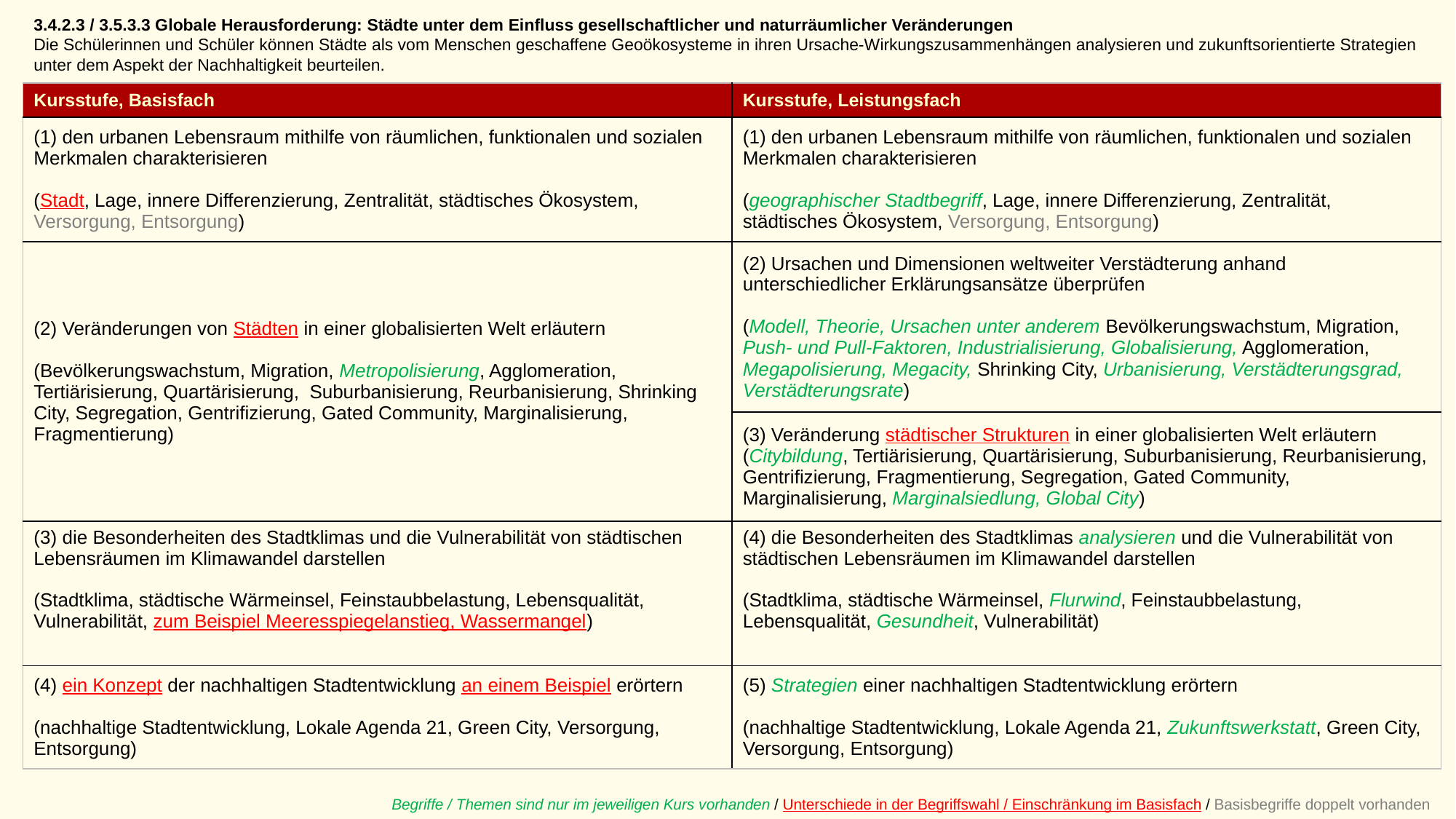

3.4.2.3 / 3.5.3.3 Globale Herausforderung: Städte unter dem Einfluss gesellschaftlicher und naturräumlicher Veränderungen
Die Schülerinnen und Schüler können Städte als vom Menschen geschaffene Geoökosysteme in ihren Ursache-Wirkungszusammenhängen analysieren und zukunftsorientierte Strategien unter dem Aspekt der Nachhaltigkeit beurteilen.
| Kursstufe, Basisfach | Kursstufe, Leistungsfach |
| --- | --- |
| (1) den urbanen Lebensraum mithilfe von räumlichen, funktionalen und sozialen Merkmalen charakterisieren (Stadt, Lage, innere Differenzierung, Zentralität, städtisches Ökosystem, Versorgung, Entsorgung) | (1) den urbanen Lebensraum mithilfe von räumlichen, funktionalen und sozialen Merkmalen charakterisieren (geographischer Stadtbegriff, Lage, innere Differenzierung, Zentralität, städtisches Ökosystem, Versorgung, Entsorgung) |
| (2) Veränderungen von Städten in einer globalisierten Welt erläutern (Bevölkerungswachstum, Migration, Metropolisierung, Agglomeration, Tertiärisierung, Quartärisierung, Suburbanisierung, Reurbanisierung, Shrinking City, Segregation, Gentrifizierung, Gated Community, Marginalisierung, Fragmentierung) | (2) Ursachen und Dimensionen weltweiter Verstädterung anhand unterschiedlicher Erklärungsansätze überprüfen (Modell, Theorie, Ursachen unter anderem Bevölkerungswachstum, Migration, Push- und Pull-Faktoren, Industrialisierung, Globalisierung, Agglomeration, Megapolisierung, Megacity, Shrinking City, Urbanisierung, Verstädterungsgrad, Verstädterungsrate) |
|  | (3) Veränderung städtischer Strukturen in einer globalisierten Welt erläutern (Citybildung, Tertiärisierung, Quartärisierung, Suburbanisierung, Reurbanisierung, Gentrifizierung, Fragmentierung, Segregation, Gated Community, Marginalisierung, Marginalsiedlung, Global City) |
| (3) die Besonderheiten des Stadtklimas und die Vulnerabilität von städtischen Lebensräumen im Klimawandel darstellen (Stadtklima, städtische Wärmeinsel, Feinstaubbelastung, Lebensqualität, Vulnerabilität, zum Beispiel Meeresspiegelanstieg, Wassermangel) | (4) die Besonderheiten des Stadtklimas analysieren und die Vulnerabilität von städtischen Lebensräumen im Klimawandel darstellen (Stadtklima, städtische Wärmeinsel, Flurwind, Feinstaubbelastung, Lebensqualität, Gesundheit, Vulnerabilität) |
| (4) ein Konzept der nachhaltigen Stadtentwicklung an einem Beispiel erörtern (nachhaltige Stadtentwicklung, Lokale Agenda 21, Green City, Versorgung, Entsorgung) | (5) Strategien einer nachhaltigen Stadtentwicklung erörtern (nachhaltige Stadtentwicklung, Lokale Agenda 21, Zukunftswerkstatt, Green City, Versorgung, Entsorgung) |
Begriffe / Themen sind nur im jeweiligen Kurs vorhanden / Unterschiede in der Begriffswahl / Einschränkung im Basisfach / Basisbegriffe doppelt vorhanden